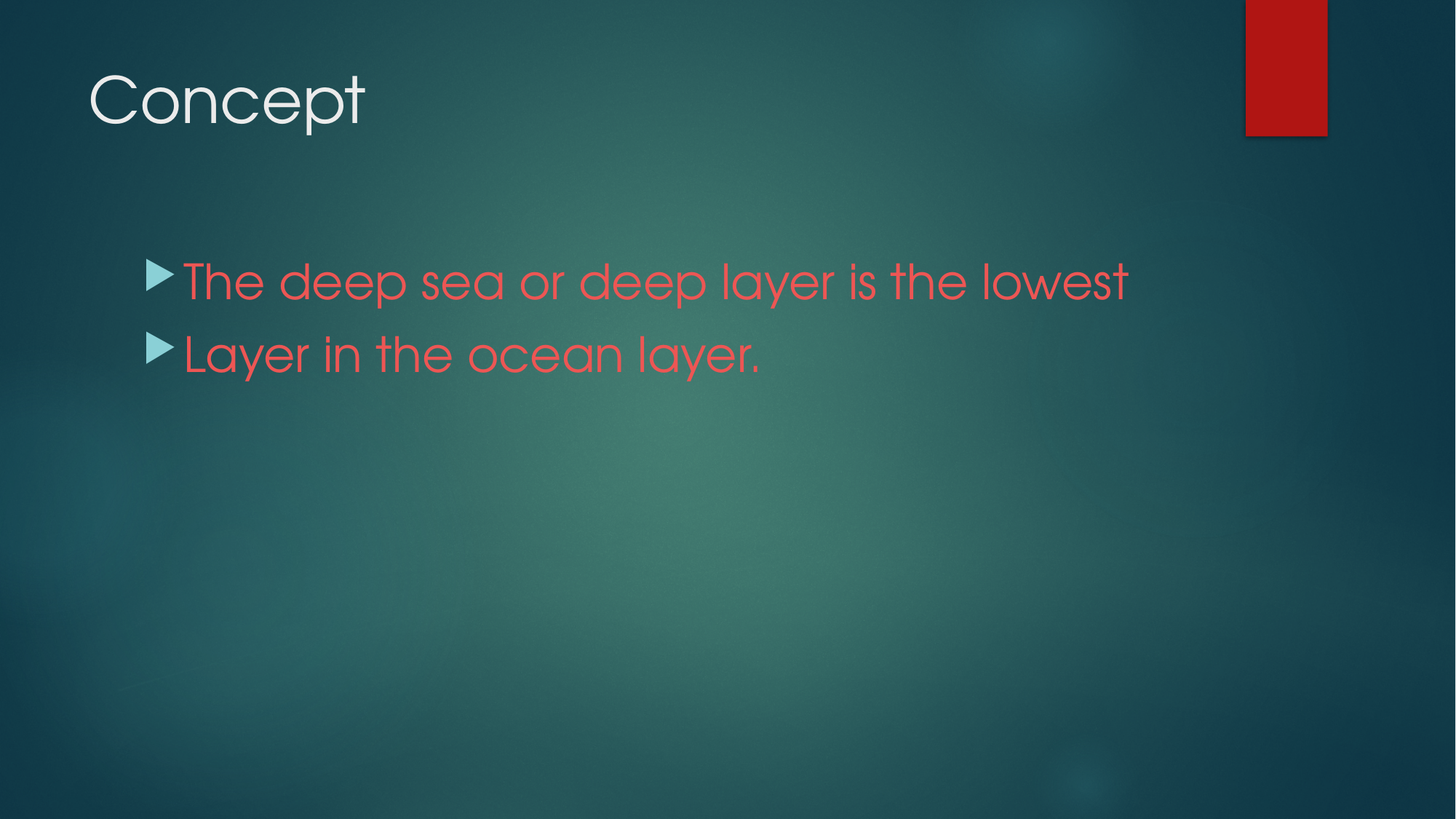

# Concept
The deep sea or deep layer is the lowest
Layer in the ocean layer.